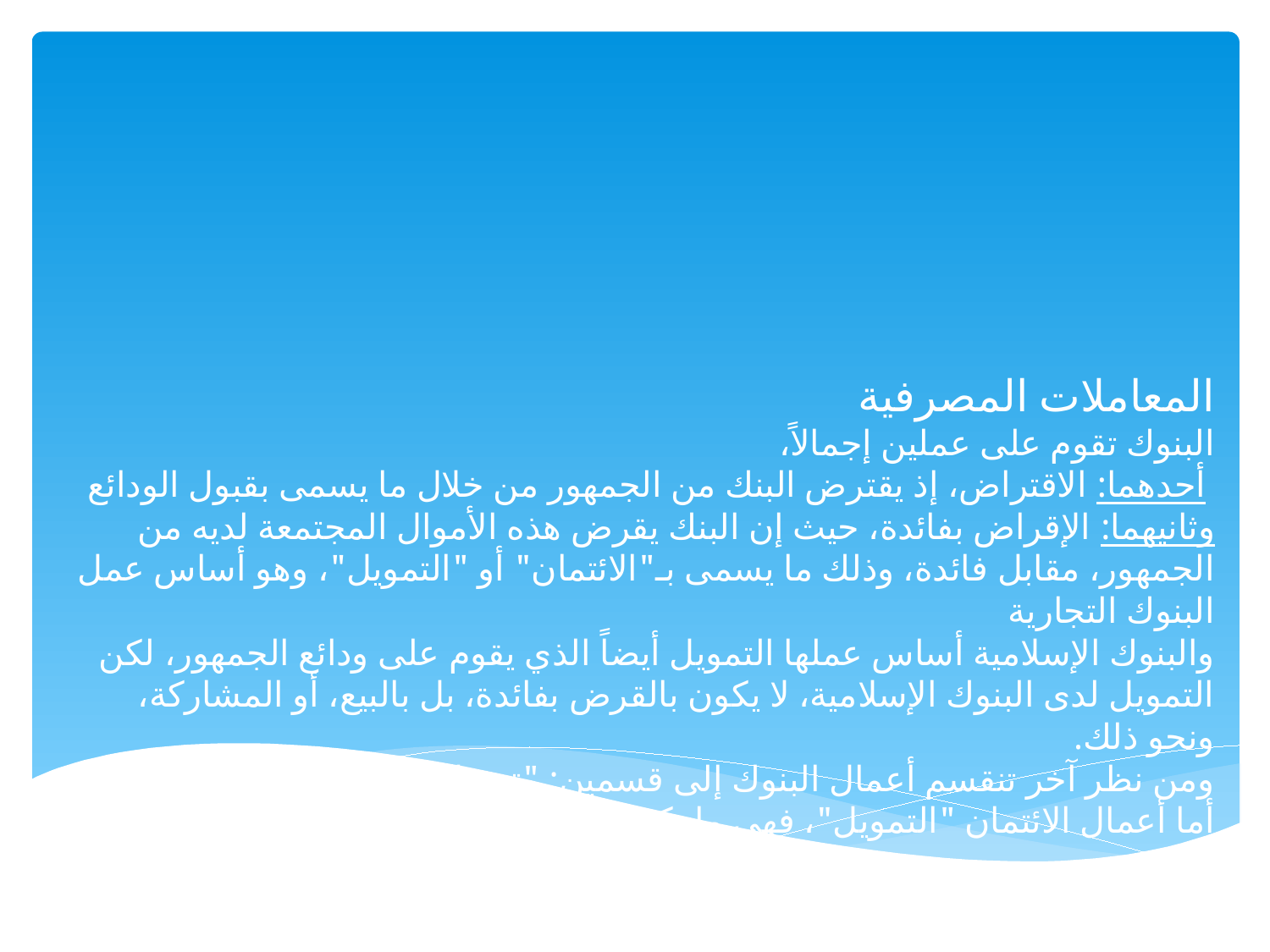

# المعاملات المصرفية البنوك تقوم على عملين إجمالاً، أحدهما: الاقتراض، إذ يقترض البنك من الجمهور من خلال ما يسمى بقبول الودائع وثانيهما: الإقراض بفائدة، حيث إن البنك يقرض هذه الأموال المجتمعة لديه من الجمهور، مقابل فائدة، وذلك ما يسمى بـ"الائتمان" أو "التمويل"، وهو أساس عمل البنوك التجارية والبنوك الإسلامية أساس عملها التمويل أيضاً الذي يقوم على ودائع الجمهور، لكن التمويل لدى البنوك الإسلامية، لا يكون بالقرض بفائدة، بل بالبيع، أو المشاركة، ونحو ذلك. ومن نظر آخر تنقسم أعمال البنوك إلى قسمين: "تمويل"، و"خدمات". أما أعمال الائتمان "التمويل"، فهي ما يكون فيها البنك ممولاً "مقرضاً".